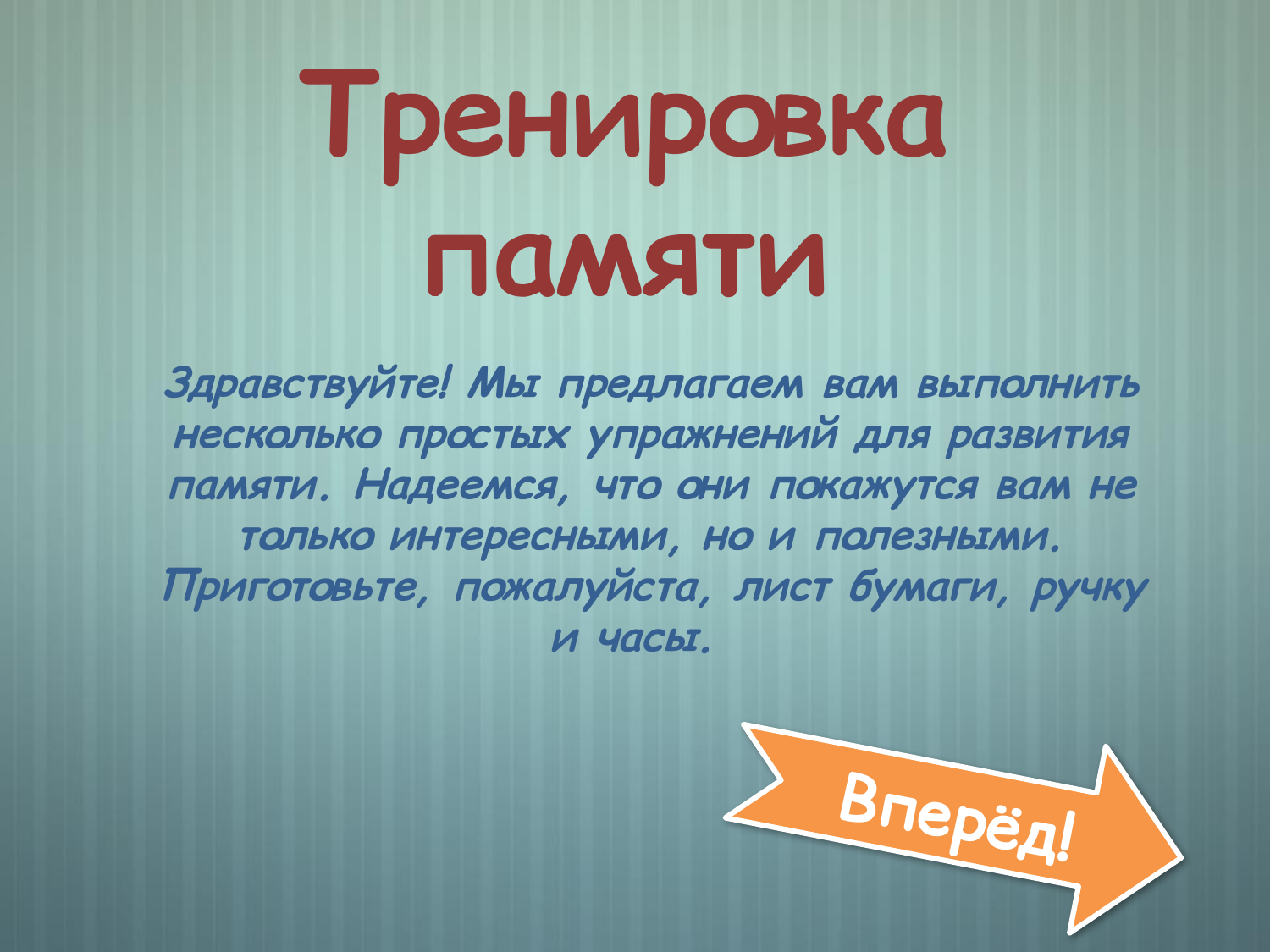

Тренировка памяти
Здравствуйте! Мы предлагаем вам выполнить несколько простых упражнений для развития памяти. Надеемся, что они покажутся вам не только интересными, но и полезными. Приготовьте, пожалуйста, лист бумаги, ручку и часы.
Вперёд!